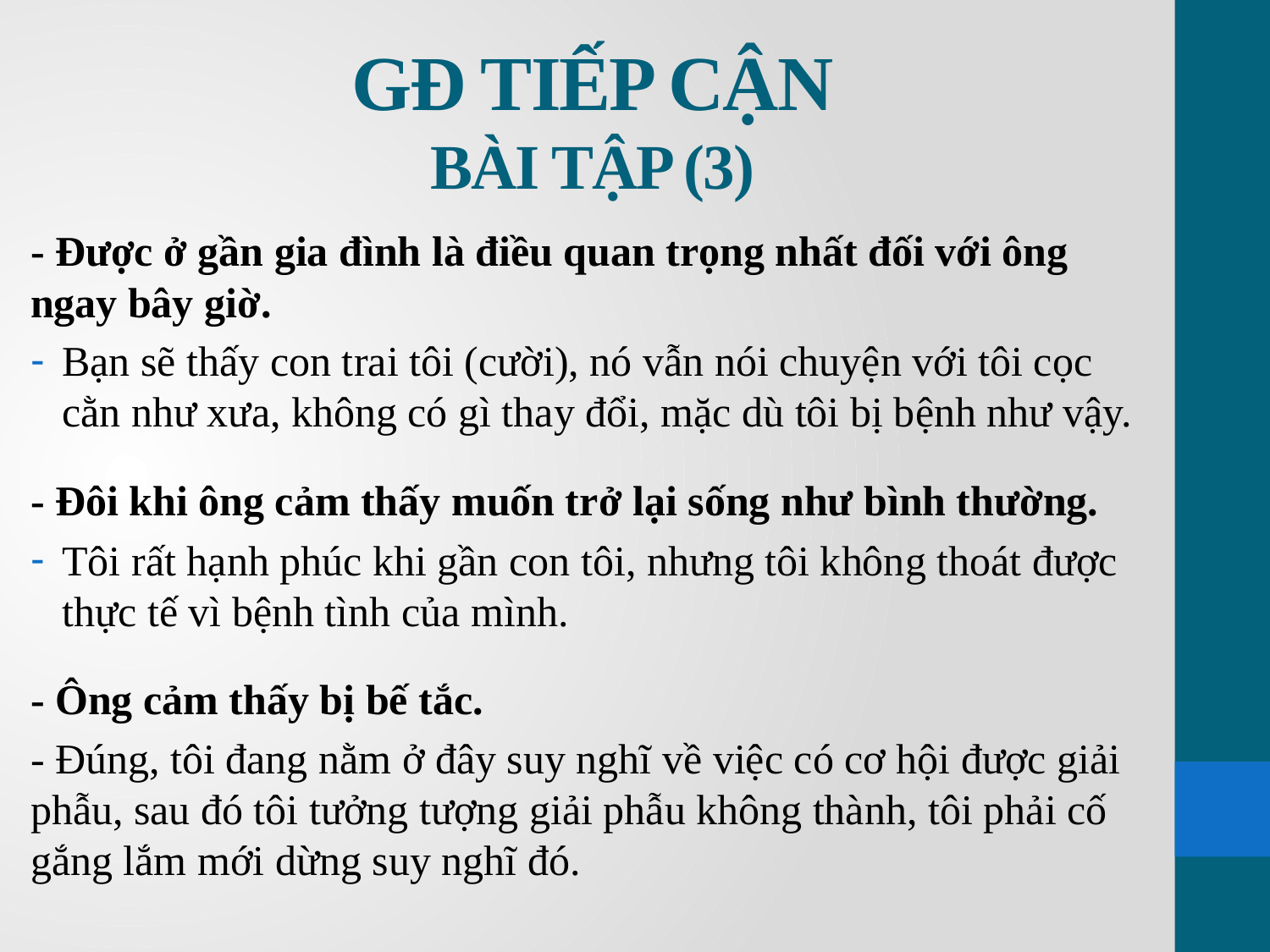

# GĐ TIẾP CẬN BÀI TẬP (3)
- Được ở gần gia đình là điều quan trọng nhất đối với ông ngay bây giờ.
Bạn sẽ thấy con trai tôi (cười), nó vẫn nói chuyện với tôi cọc cằn như xưa, không có gì thay đổi, mặc dù tôi bị bệnh như vậy.

- Đôi khi ông cảm thấy muốn trở lại sống như bình thường.
Tôi rất hạnh phúc khi gần con tôi, nhưng tôi không thoát được thực tế vì bệnh tình của mình.

- Ông cảm thấy bị bế tắc.
- Đúng, tôi đang nằm ở đây suy nghĩ về việc có cơ hội được giải phẫu, sau đó tôi tưởng tượng giải phẫu không thành, tôi phải cố gắng lắm mới dừng suy nghĩ đó.